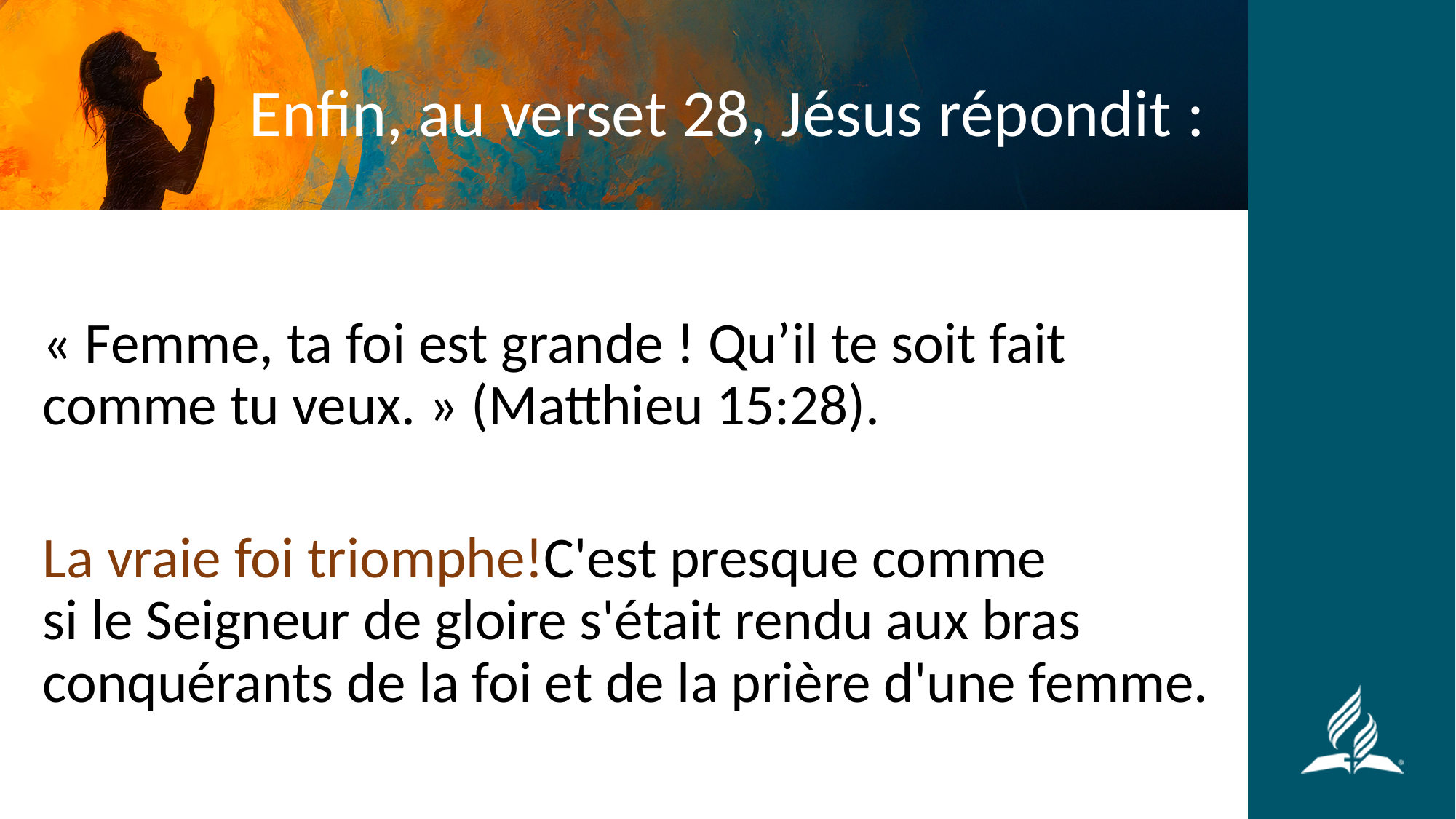

# Enfin, au verset 28, Jésus répondit :

« Femme, ta foi est grande ! Qu’il te soit fait comme tu veux. » (Matthieu 15:28).

La vraie foi triomphe!C'est presque comme
si le Seigneur de gloire s'était rendu aux bras conquérants de la foi et de la prière d'une femme.